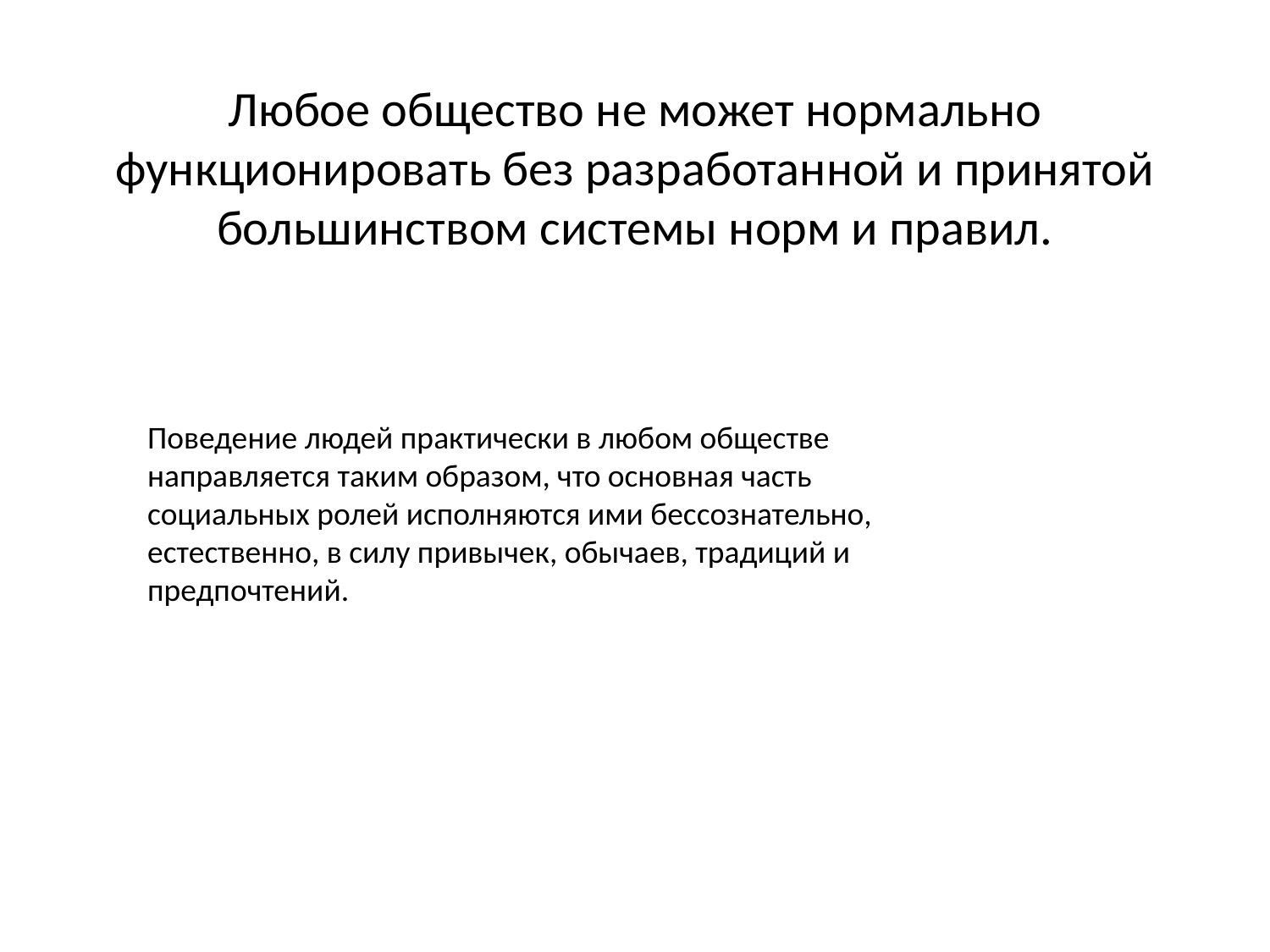

# Любое общество не может нормально функционировать без разработанной и принятой большинством системы норм и правил.

Поведение людей практически в любом обществе направляется таким образом, что основная часть социальных ролей исполняются ими бессознательно, естественно, в силу привычек, обычаев, традиций и предпочтений.